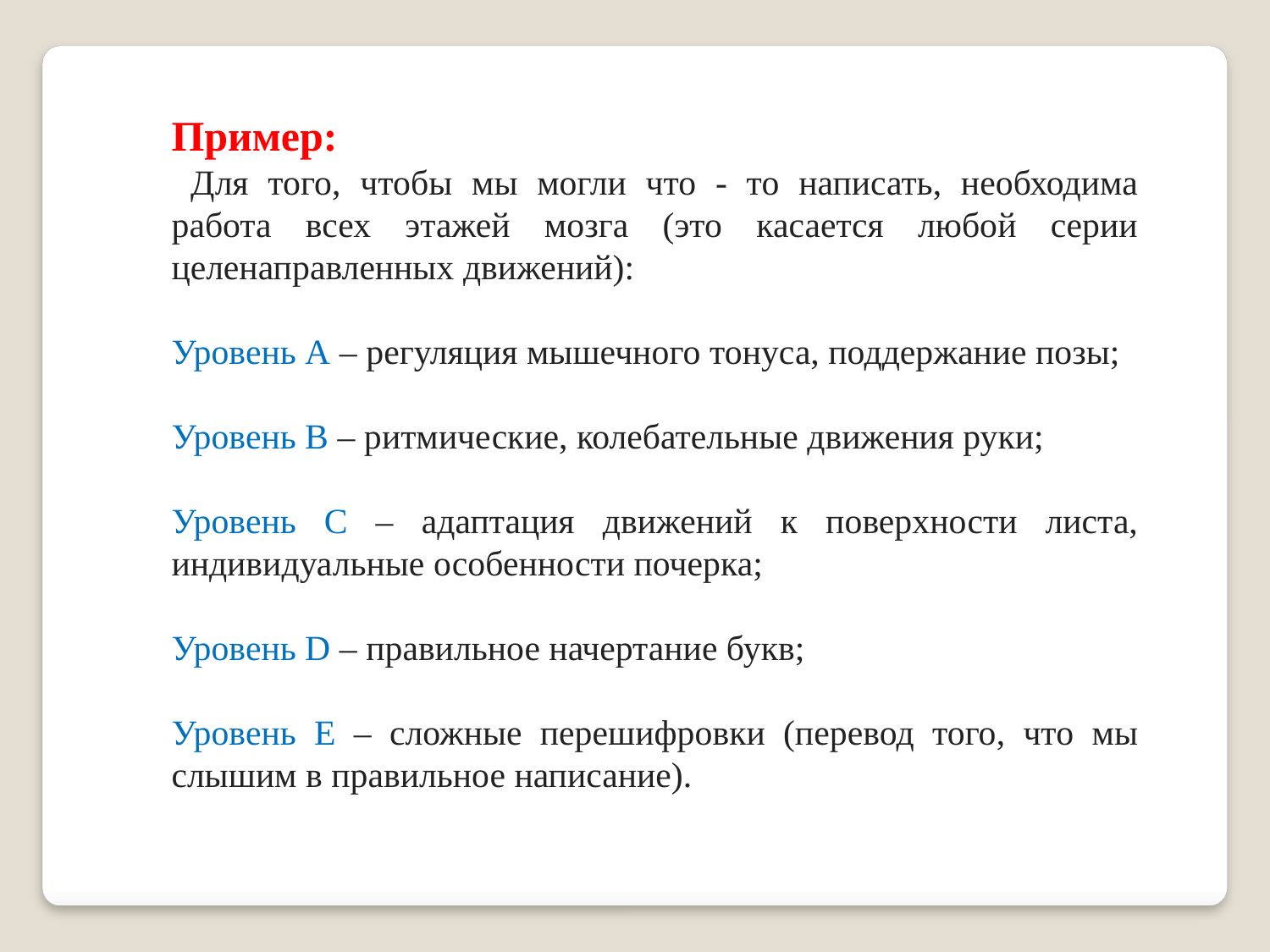

Пример:
 Для того, чтобы мы могли что - то написать, необходима работа всех этажей мозга (это касается любой серии целенаправленных движений):

Уровень А – регуляция мышечного тонуса, поддержание позы;

Уровень В – ритмические, колебательные движения руки;

Уровень С – адаптация движений к поверхности листа, индивидуальные особенности почерка;

Уровень D – правильное начертание букв;

Уровень Е – сложные перешифровки (перевод того, что мы слышим в правильное написание).